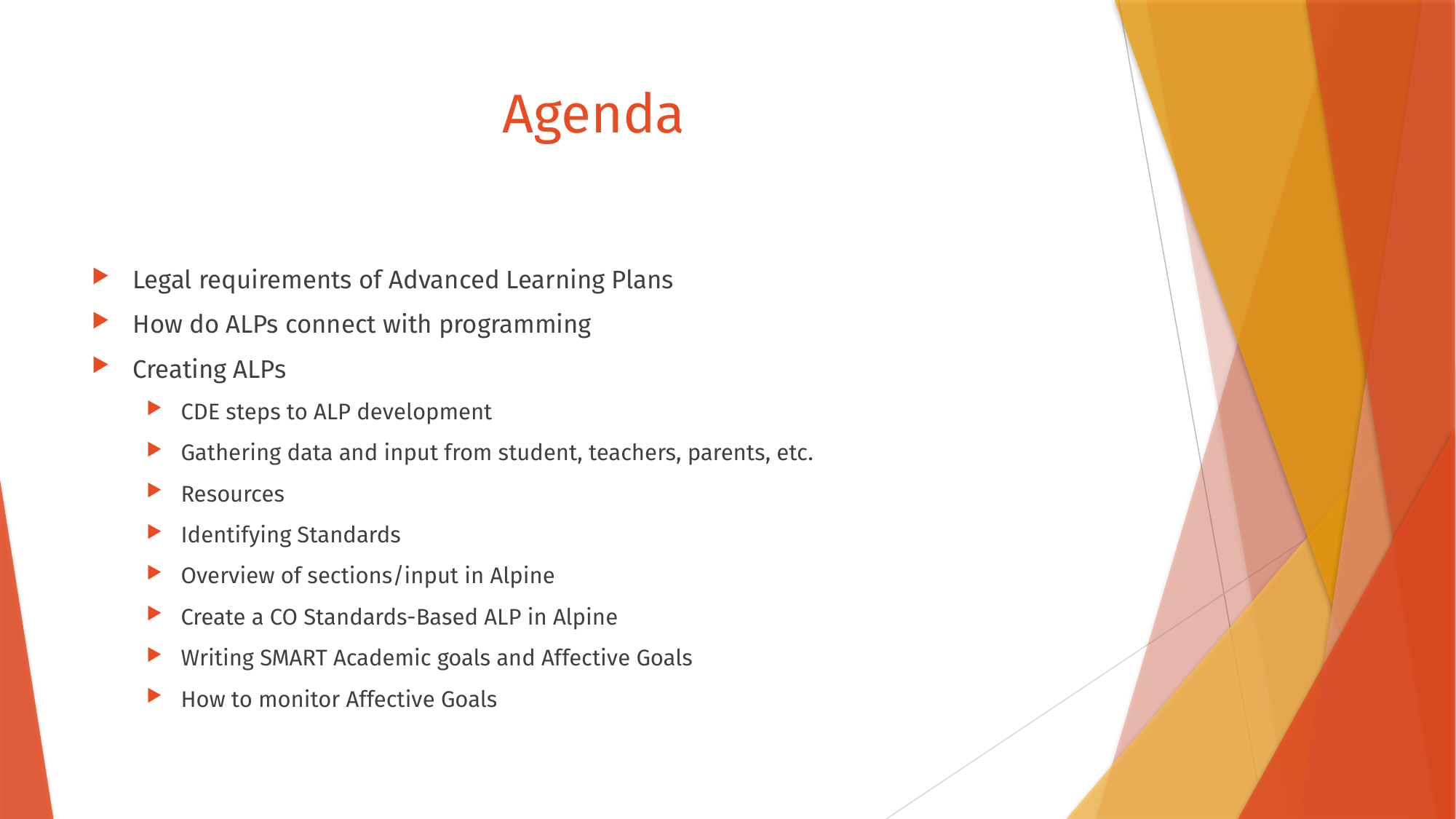

# Agenda
Legal requirements of Advanced Learning Plans
How do ALPs connect with programming
Creating ALPs
CDE steps to ALP development
Gathering data and input from student, teachers, parents, etc.
Resources
Identifying Standards
Overview of sections/input in Alpine
Create a CO Standards-Based ALP in Alpine
Writing SMART Academic goals and Affective Goals
How to monitor Affective Goals